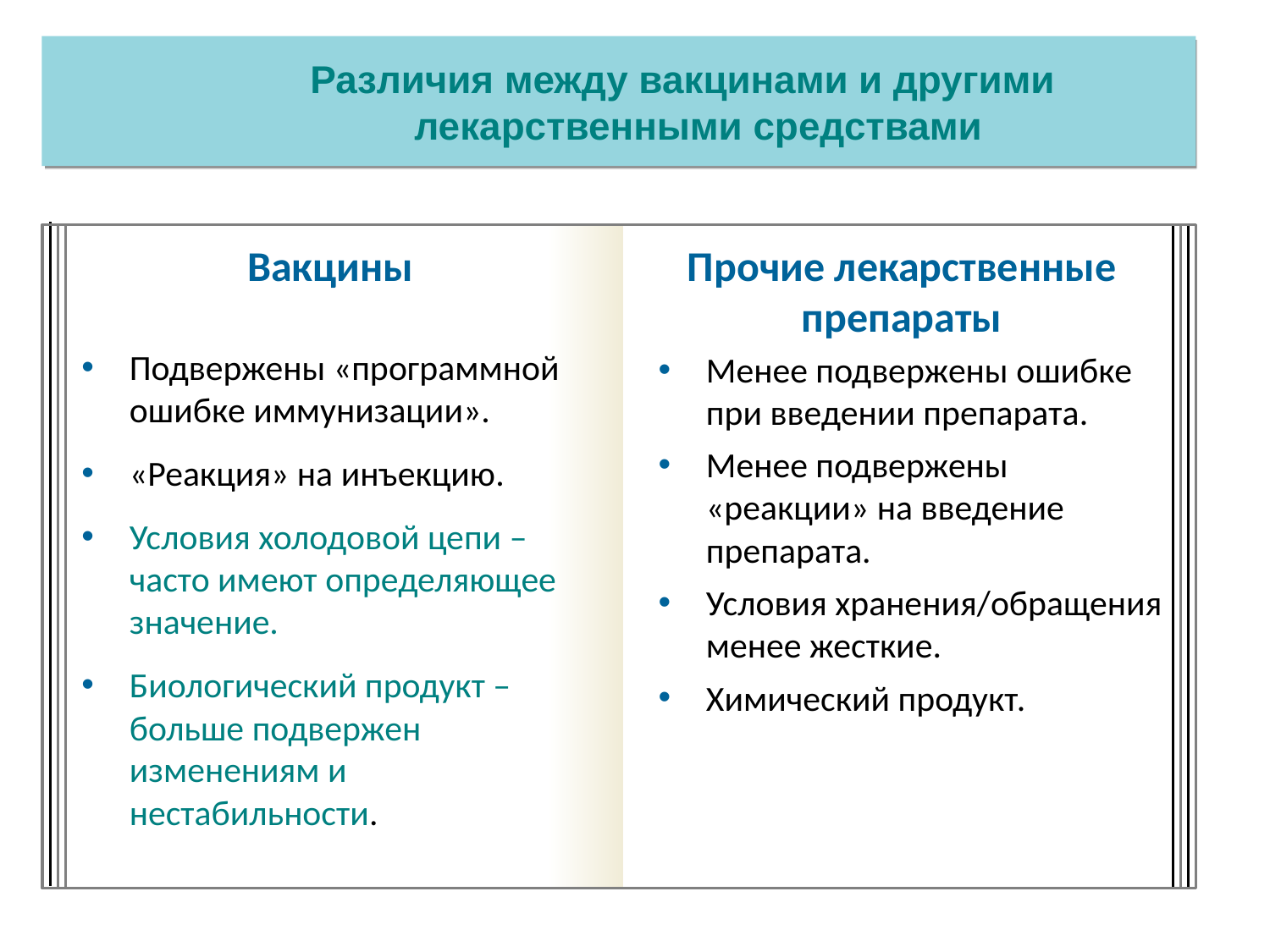

Различия между вакцинами и другими лекарственными средствами

Вакцины
Прочие лекарственные препараты

Подвержены «программной ошибке иммунизации».
«Реакция» на инъекцию.
Условия холодовой цепи – часто имеют определяющее значение.
Биологический продукт – больше подвержен изменениям и нестабильности.
Менее подвержены ошибке при введении препарата.
Менее подвержены «реакции» на введение препарата.
Условия хранения/обращения менее жесткие.
Химический продукт.